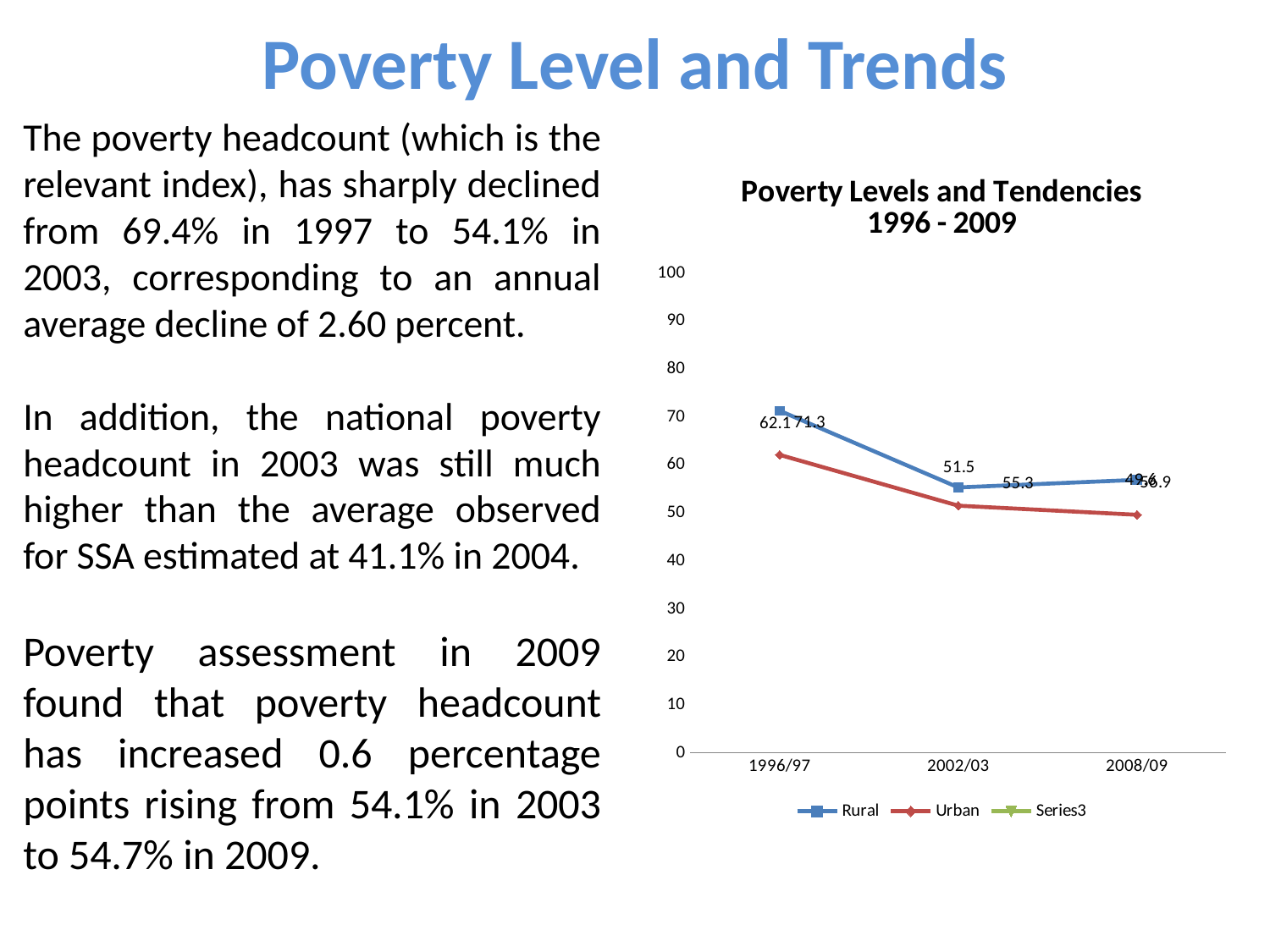

# Poverty Level and Trends
The poverty headcount (which is the relevant index), has sharply declined from 69.4% in 1997 to 54.1% in 2003, corresponding to an annual average decline of 2.60 percent.

In addition, the national poverty headcount in 2003 was still much higher than the average observed for SSA estimated at 41.1% in 2004.

Poverty assessment in 2009 found that poverty headcount has increased 0.6 percentage points rising from 54.1% in 2003 to 54.7% in 2009.

### Chart: Poverty Levels and Tendencies
1996 - 2009

| Category | Rural | Urban |  |
|---|---|---|---|
| 1996/97 | 71.3 | 62.1 | None |
| 2002/03 | 55.3 | 51.5 | None |
| 2008/09 | 56.9 | 49.6 | None |